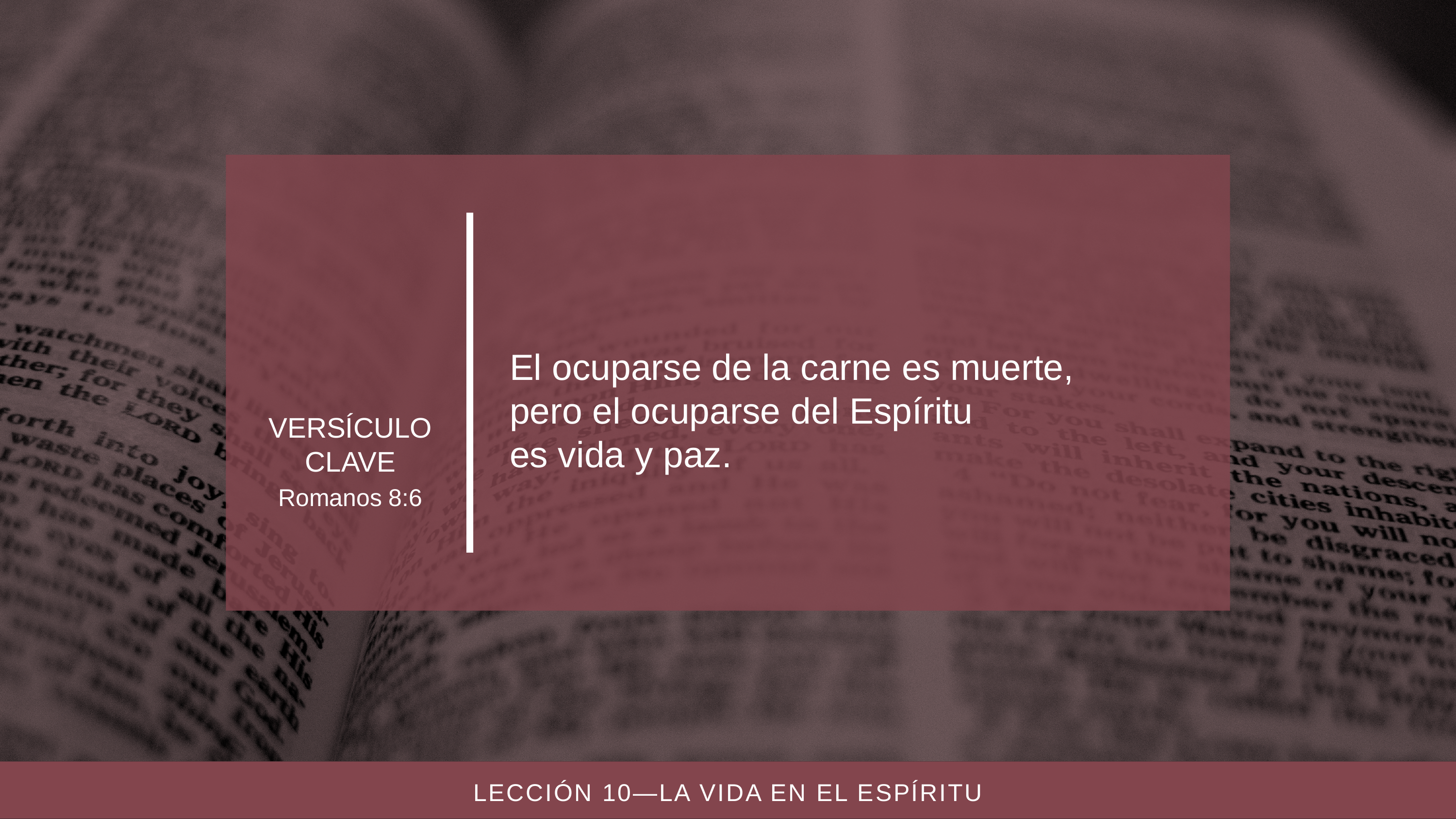

El ocuparse de la carne es muerte,
pero el ocuparse del Espíritu
es vida y paz.